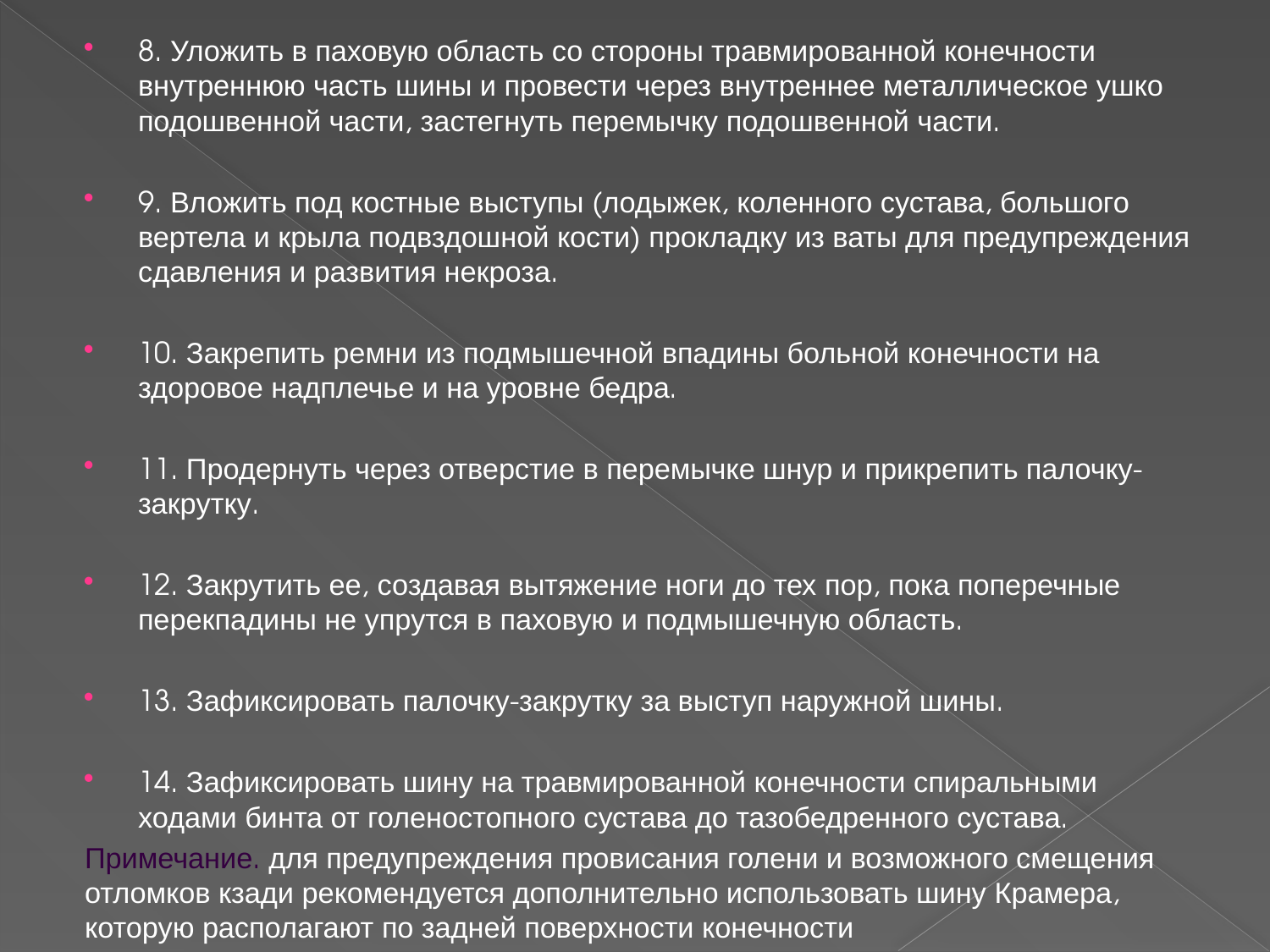

8. Уложить в паховую область со стороны травмированной конечности внутреннюю часть шины и провести через внутреннее металлическое ушко подошвенной части, застегнуть перемычку подошвенной части.

9. Вложить под костные выступы (лодыжек, коленного сустава, большого вертела и крыла подвздошной кости) прокладку из ваты для предупреждения сдавления и развития некроза.

10. Закрепить ремни из подмышечной впадины больной конечности на здоровое надплечье и на уровне бедра.

11. Продернуть через отверстие в перемычке шнур и прикрепить палочку-закрутку.

12. Закрутить ее, создавая вытяжение ноги до тех пор, пока поперечные перекпадины не упрутся в паховую и подмышечную область.

13. Зафиксировать палочку-закрутку за выступ наружной шины.

14. Зафиксировать шину на травмированной конечности спиральными ходами бинта от голеностопного сустава до тазобедренного сустава.
Примечание. для предупреждения провисания голени и возможного смещения отломков кзади рекомендуется дополнительно использовать шину Крамера, которую располагают по задней поверхности конечности